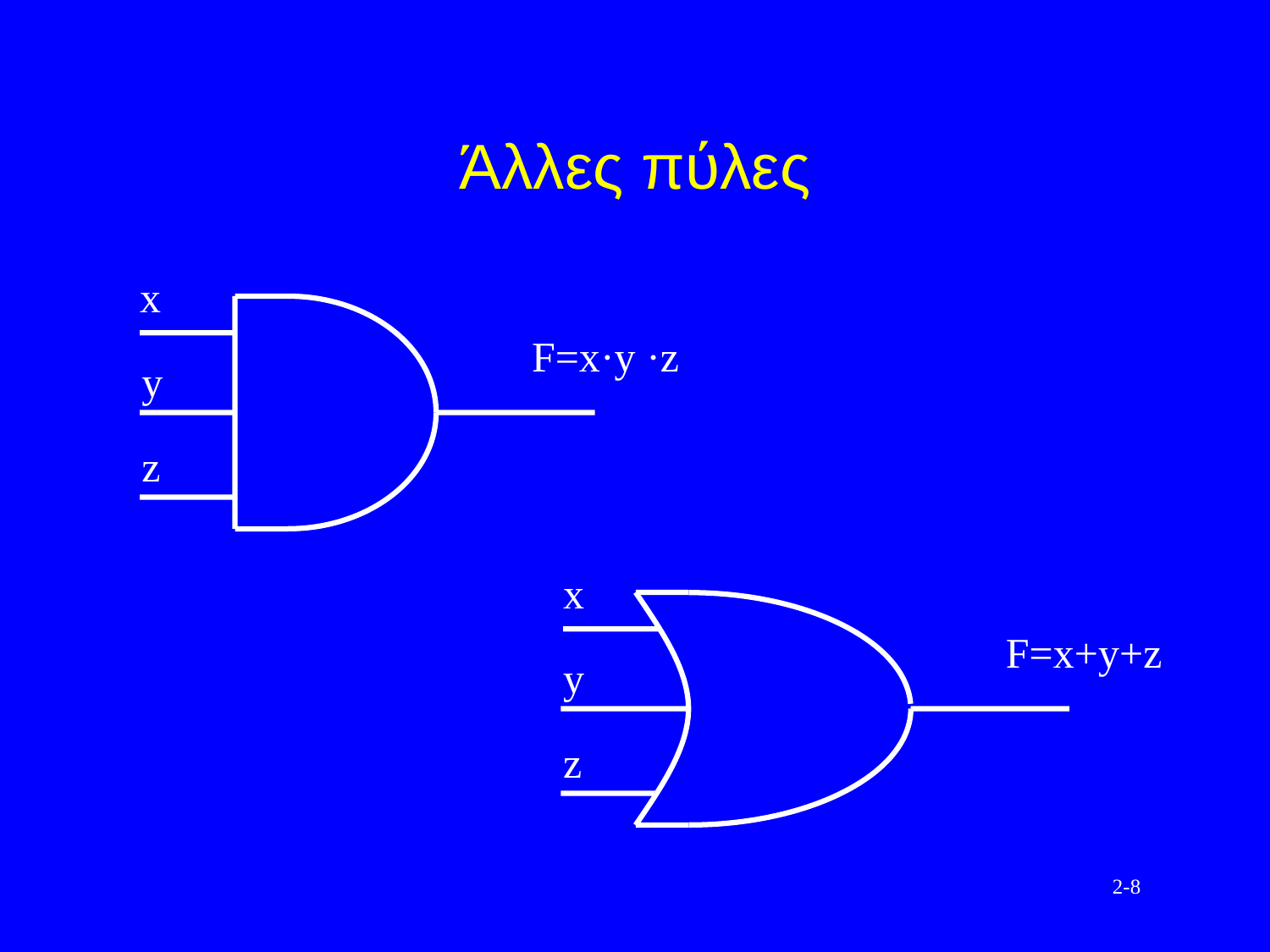

# Άλλες πύλες
x

F=x·y ·z

y

z

x

F=x+y+z

y

z